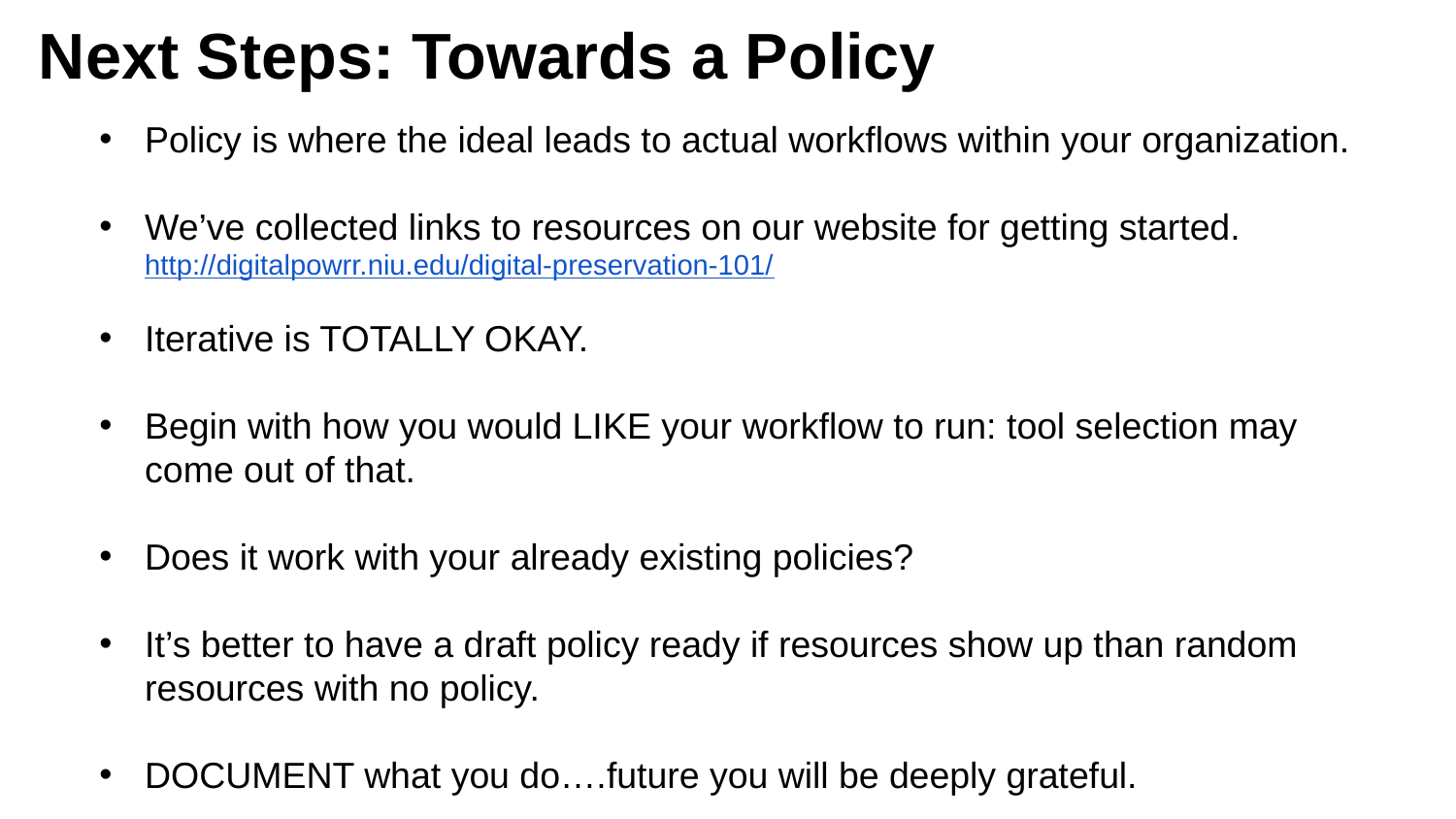

Next Steps: Towards a Policy
Policy is where the ideal leads to actual workflows within your organization.
We’ve collected links to resources on our website for getting started.
http://digitalpowrr.niu.edu/digital-preservation-101/
Iterative is TOTALLY OKAY.
Begin with how you would LIKE your workflow to run: tool selection may come out of that.
Does it work with your already existing policies?
It’s better to have a draft policy ready if resources show up than random resources with no policy.
DOCUMENT what you do….future you will be deeply grateful.